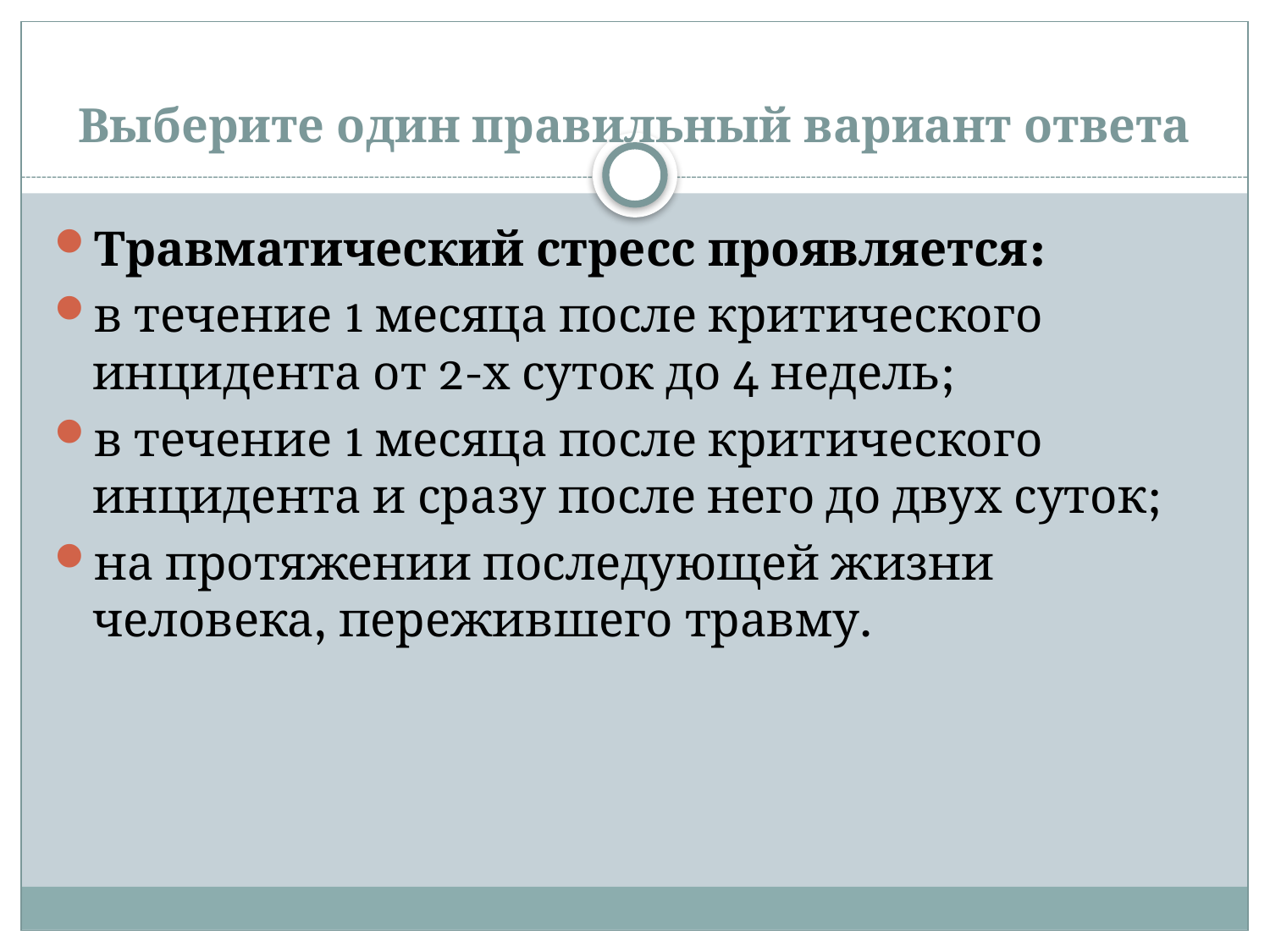

# Выберите один правильный вариант ответа
Травматический стресс проявляется:
в течение 1 месяца после критического инцидента от 2-х суток до 4 недель;
в течение 1 месяца после критического инцидента и сразу после него до двух суток;
на протяжении последующей жизни человека, пережившего травму.